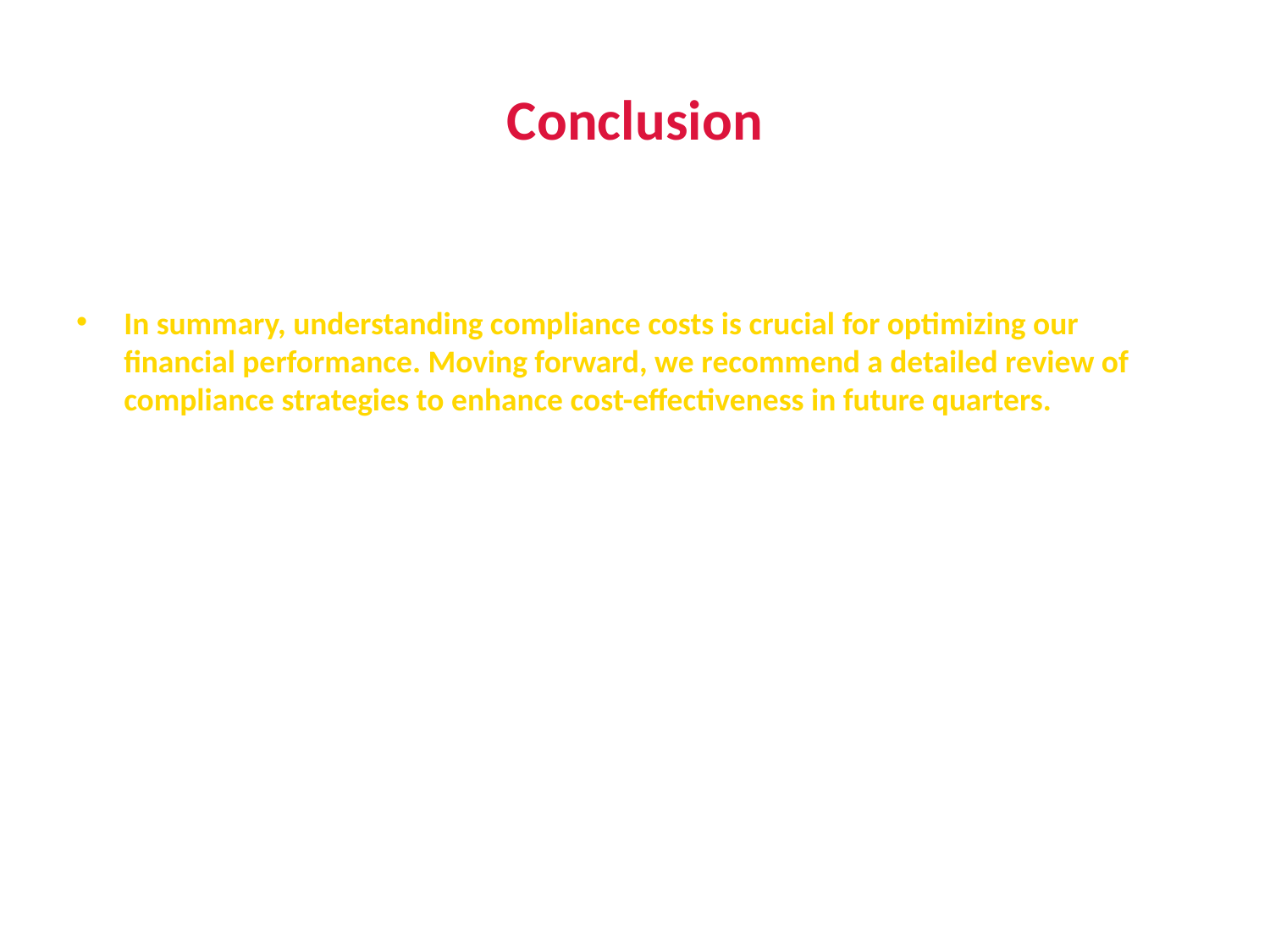

# Conclusion

In summary, understanding compliance costs is crucial for optimizing our financial performance. Moving forward, we recommend a detailed review of compliance strategies to enhance cost-effectiveness in future quarters.